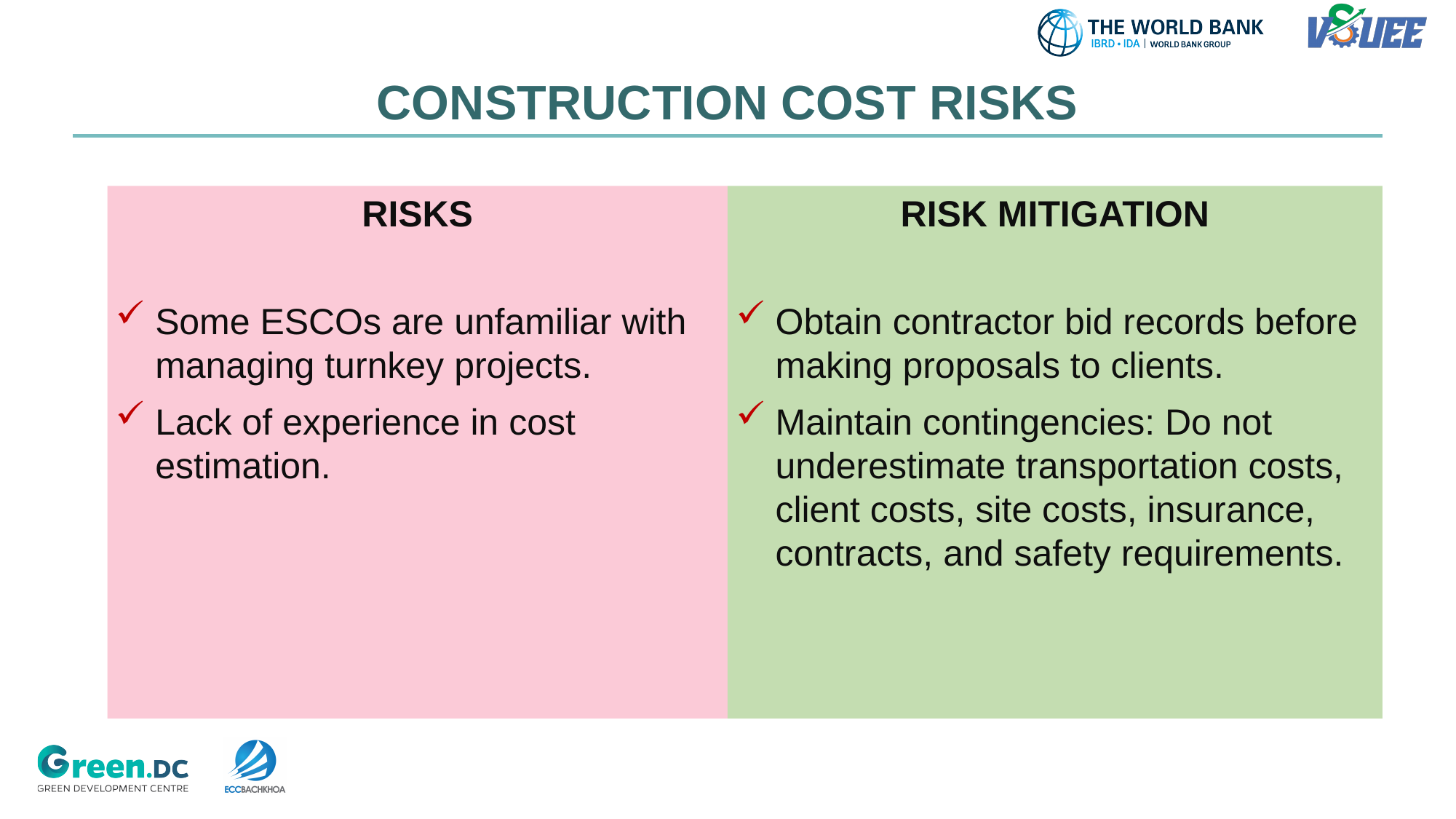

# CONSTRUCTION COST RISKS
RISKS

Some ESCOs are unfamiliar with managing turnkey projects.
Lack of experience in cost estimation.

RISK MITIGATION

Obtain contractor bid records before making proposals to clients.
Maintain contingencies: Do not underestimate transportation costs, client costs, site costs, insurance, contracts, and safety requirements.